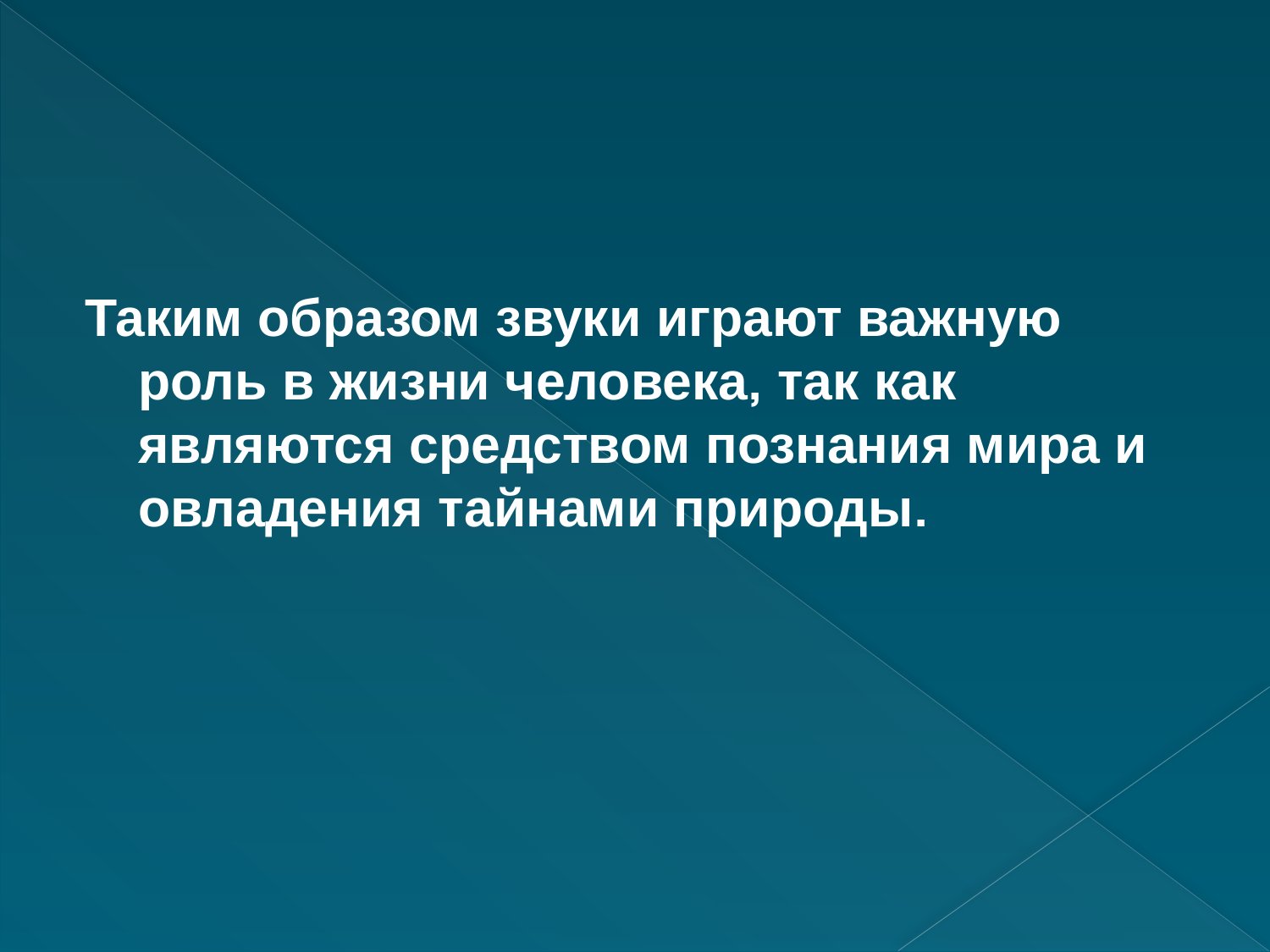

Таким образом звуки играют важную роль в жизни человека, так как являются средством познания мира и овладения тайнами природы.